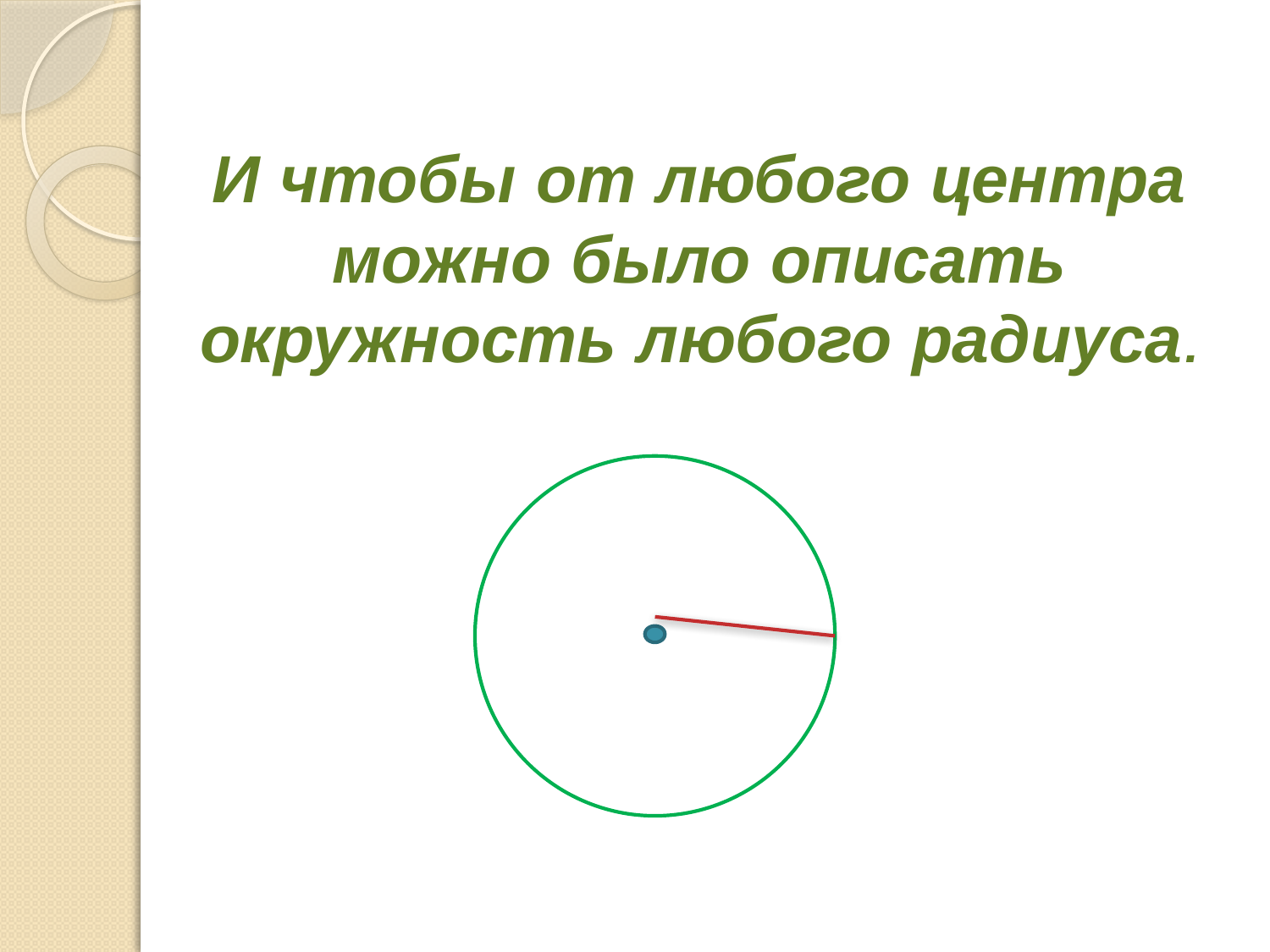

# И чтобы от любого центра можно было описать окружность любого радиуса.